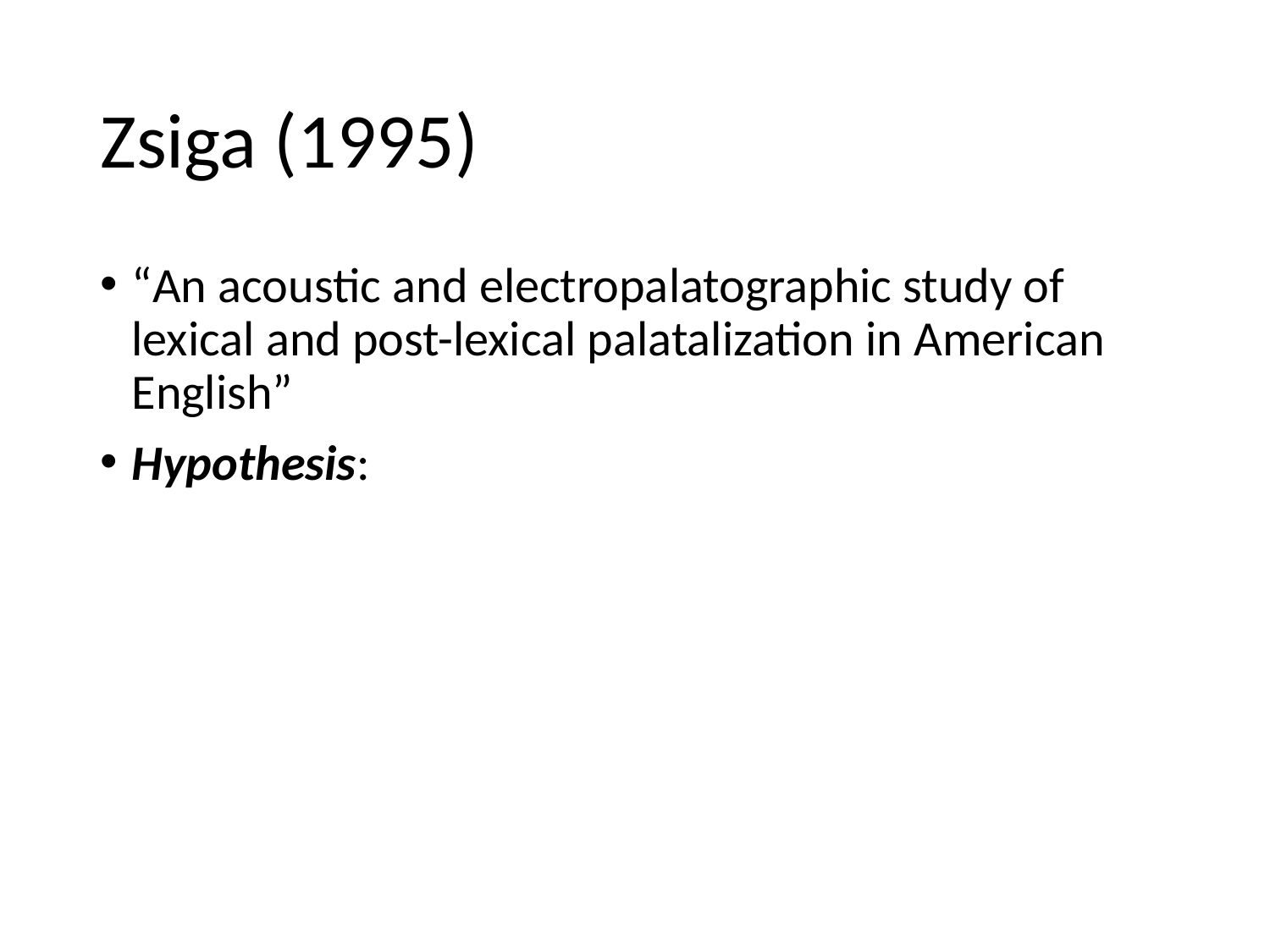

# Zsiga (1995)
“An acoustic and electropalatographic study of lexical and post-lexical palatalization in American English”
Hypothesis: